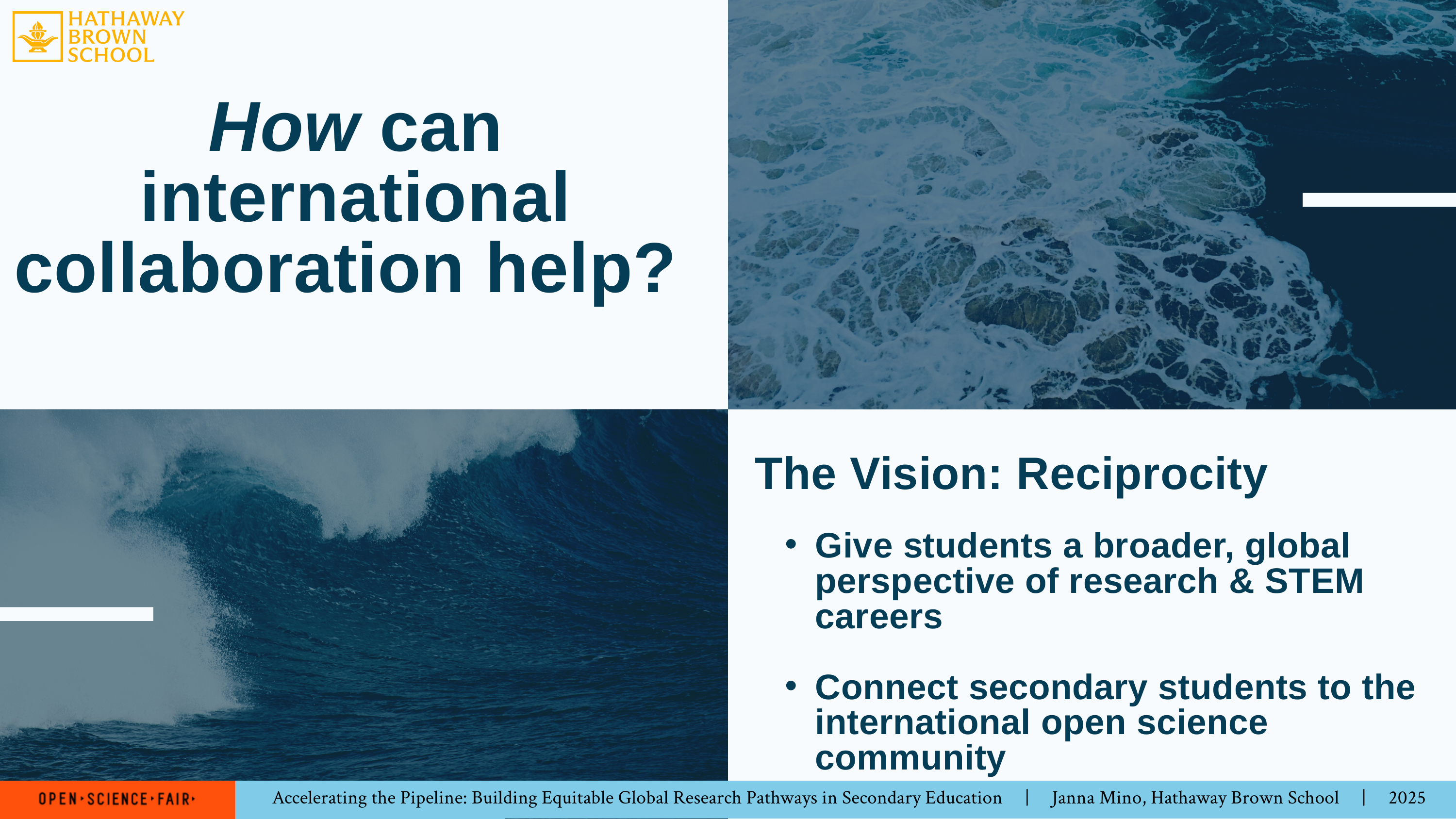

How can international collaboration help?

The Vision: Reciprocity
Give students a broader, global perspective of research & STEM careers

Connect secondary students to the international open science community

Accelerating the Pipeline: Building Equitable Global Research Pathways in Secondary Education     |     Janna Mino, Hathaway Brown School     |     2025